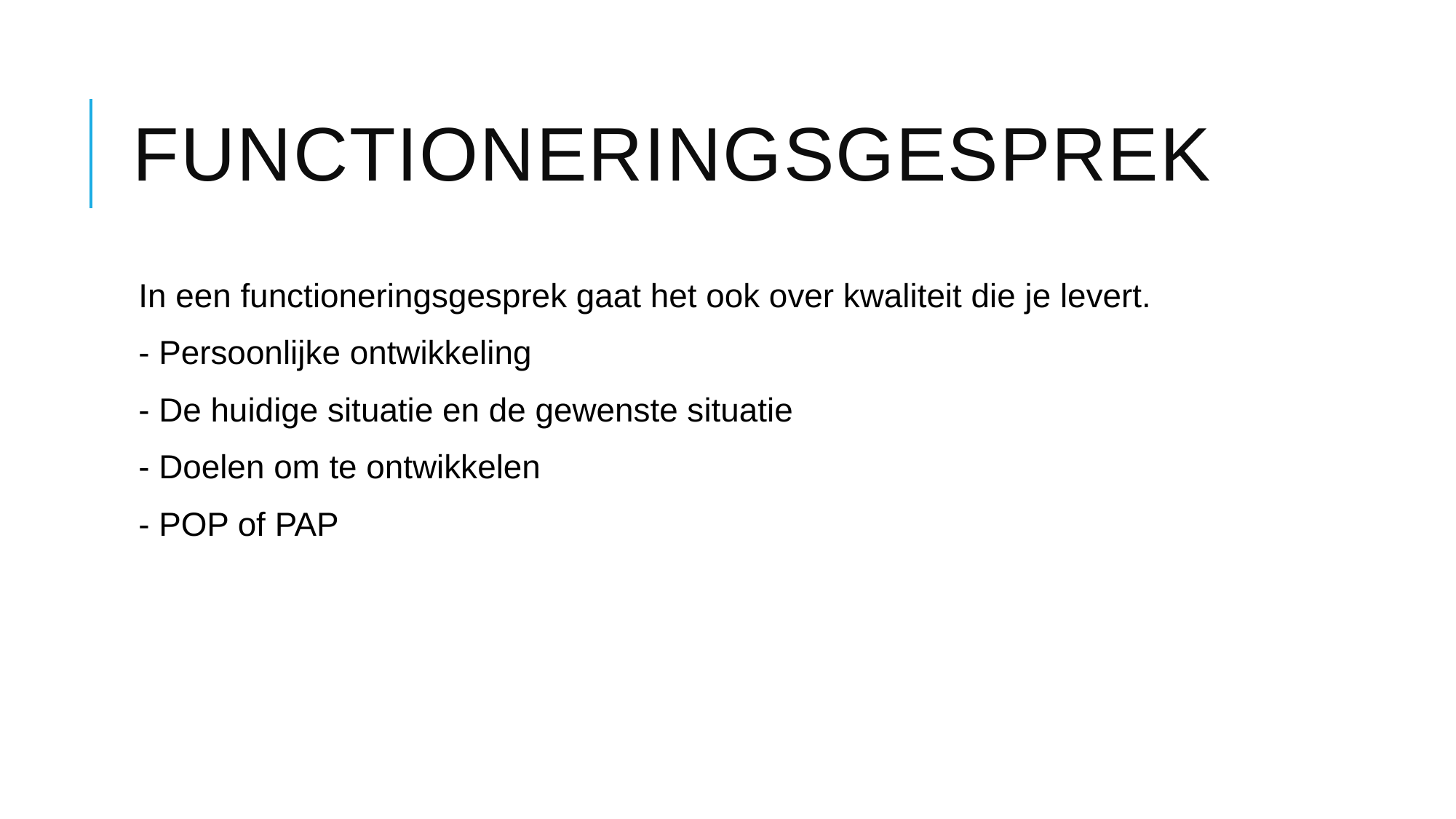

# Functioneringsgesprek
In een functioneringsgesprek gaat het ook over kwaliteit die je levert.
- Persoonlijke ontwikkeling
- De huidige situatie en de gewenste situatie
- Doelen om te ontwikkelen
- POP of PAP